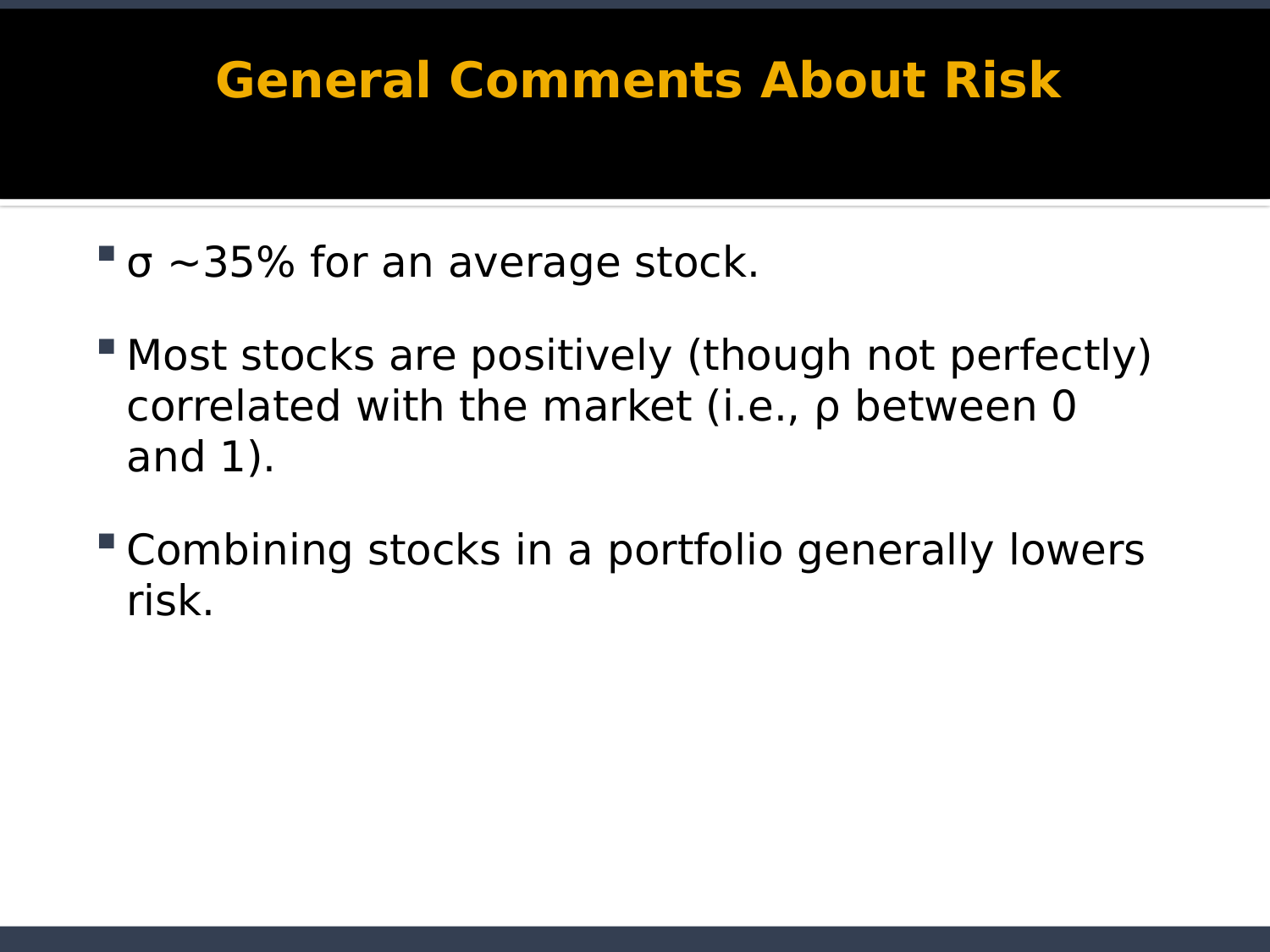

# General Comments About Risk
σ ~35% for an average stock.
Most stocks are positively (though not perfectly) correlated with the market (i.e., ρ between 0 and 1).
Combining stocks in a portfolio generally lowers risk.